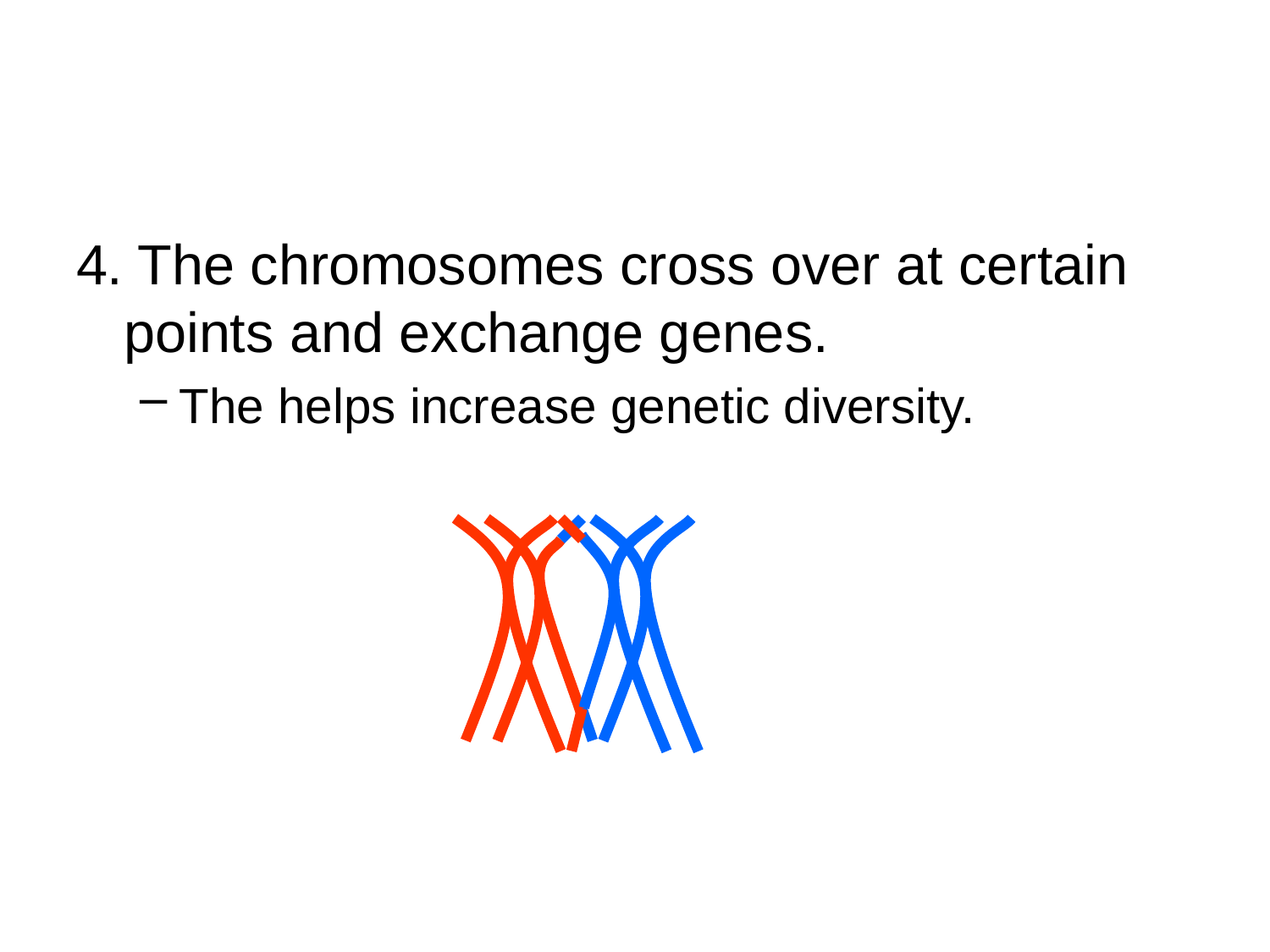

#
4. The chromosomes cross over at certain points and exchange genes.
The helps increase genetic diversity.